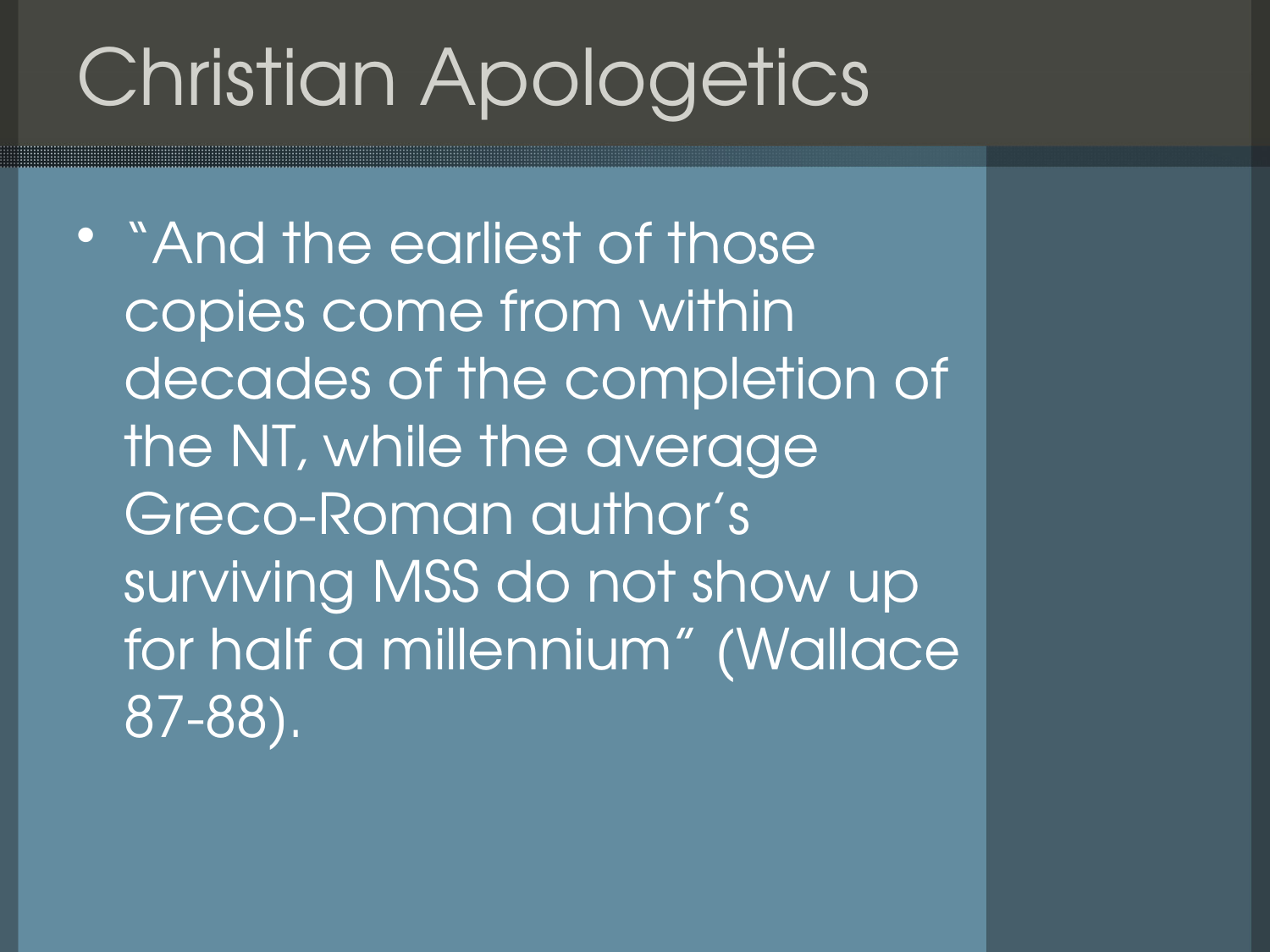

# Christian Apologetics
“And the earliest of those copies come from within decades of the completion of the NT, while the average Greco-Roman author’s surviving MSS do not show up for half a millennium” (Wallace 87-88).